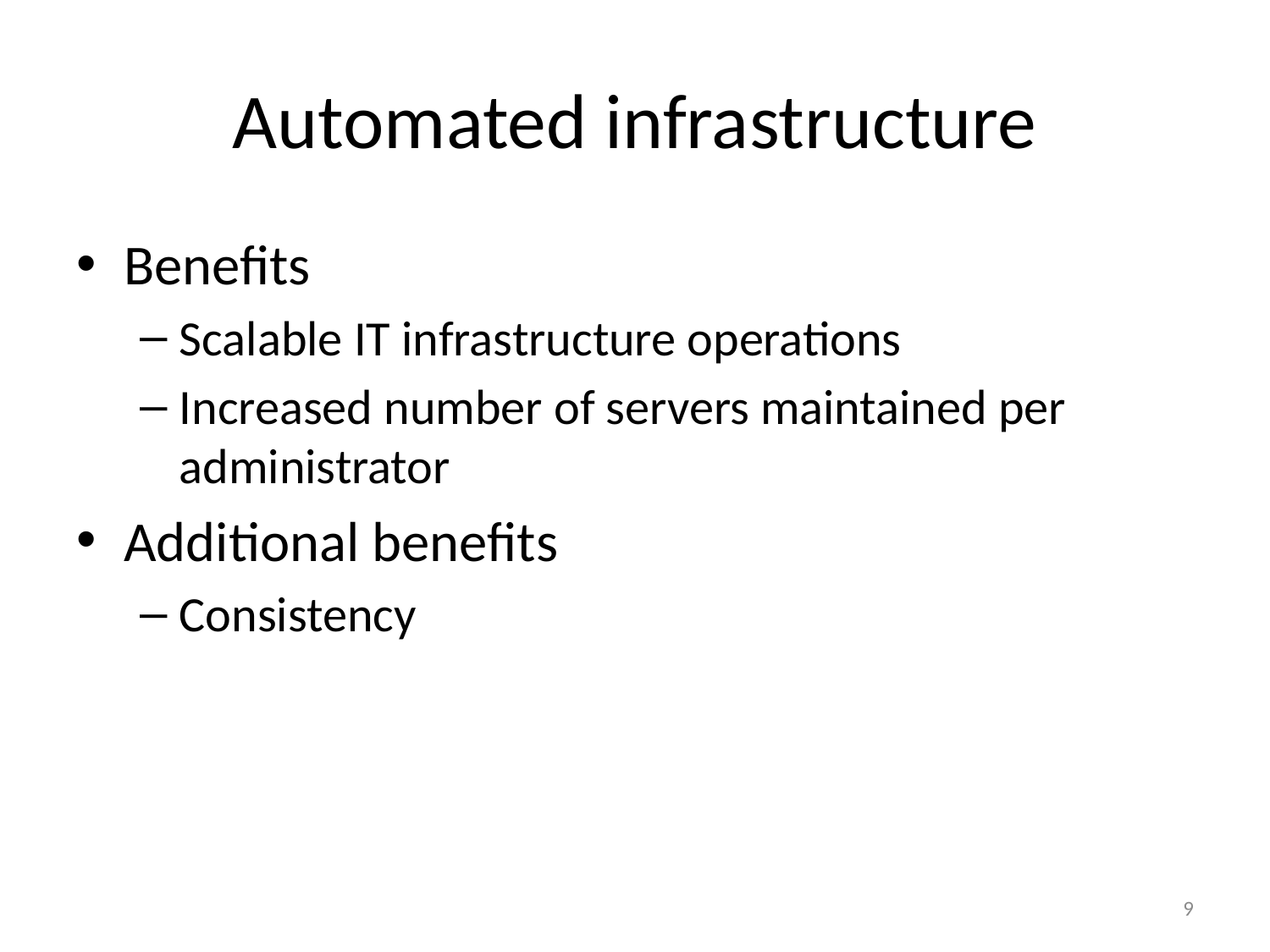

# Automated infrastructure
Benefits
Scalable IT infrastructure operations
Increased number of servers maintained per administrator
Additional benefits
Consistency
9